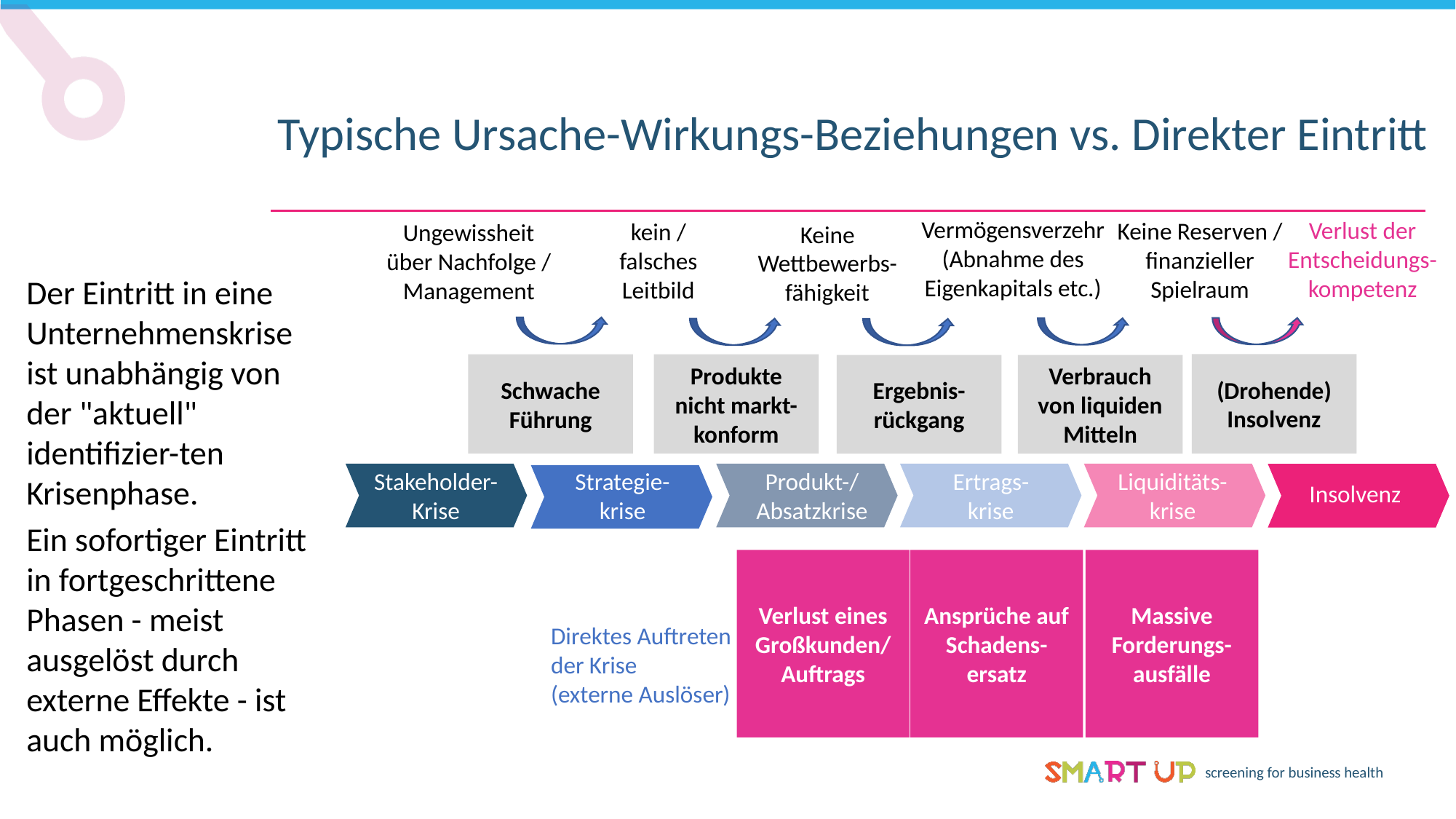

Typische Ursache-Wirkungs-Beziehungen vs. Direkter Eintritt
Vermögensverzehr (Abnahme des Eigenkapitals etc.)
Verlust der Entscheidungs-kompetenz
Keine Reserven / finanzieller Spielraum
kein / falsches Leitbild
Ungewissheit über Nachfolge / Management
Keine Wettbewerbs-fähigkeit
Der Eintritt in eine Unternehmenskrise ist unabhängig von der "aktuell" identifizier-ten Krisenphase.
Ein sofortiger Eintritt in fortgeschrittene Phasen - meist ausgelöst durch externe Effekte - ist auch möglich.

(Drohende) Insolvenz
Schwache Führung
Produkte nicht markt-konform
Ergebnis-rückgang
Verbrauch von liquiden Mitteln
Stakeholder-
Krise
Produkt-/ Absatzkrise
Ertrags-krise
Liquiditäts-krise
Strategie-krise

Insolvenz
Verlust eines Großkunden/ Auftrags
Massive Forderungs-ausfälle
Ansprüche auf Schadens-ersatz
Direktes Auftreten
der Krise
(externe Auslöser)